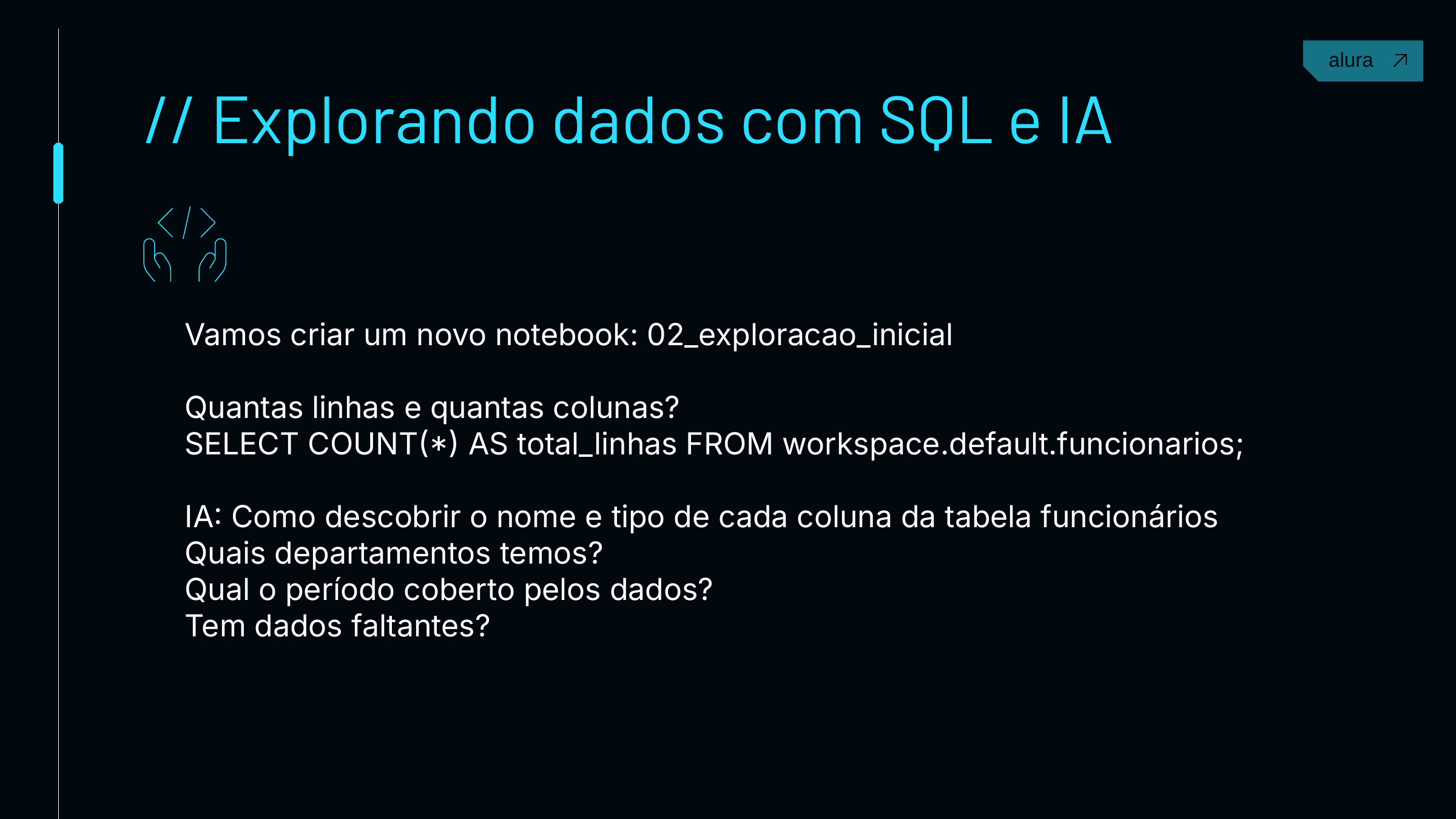

Contact
// Explorando dados com SQL e IA

Vamos criar um novo notebook: 02_exploracao_inicial

Quantas linhas e quantas colunas?
SELECT COUNT(*) AS total_linhas FROM workspace.default.funcionarios;

IA: Como descobrir o nome e tipo de cada coluna da tabela funcionários
Quais departamentos temos?
Qual o período coberto pelos dados?
Tem dados faltantes?